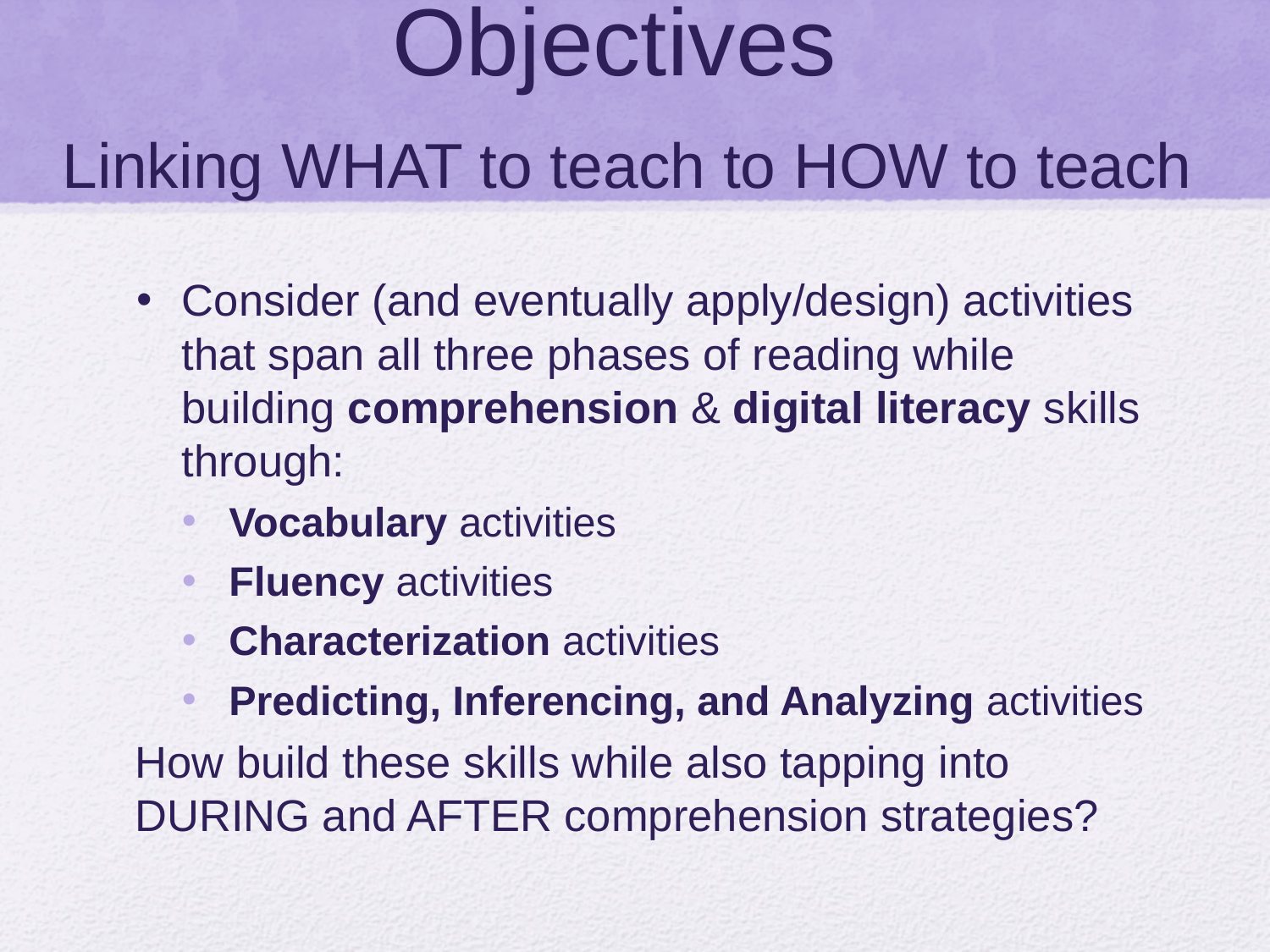

# Objectives Linking WHAT to teach to HOW to teach
Consider (and eventually apply/design) activities that span all three phases of reading while building comprehension & digital literacy skills through:
Vocabulary activities
Fluency activities
Characterization activities
Predicting, Inferencing, and Analyzing activities
How build these skills while also tapping into DURING and AFTER comprehension strategies?